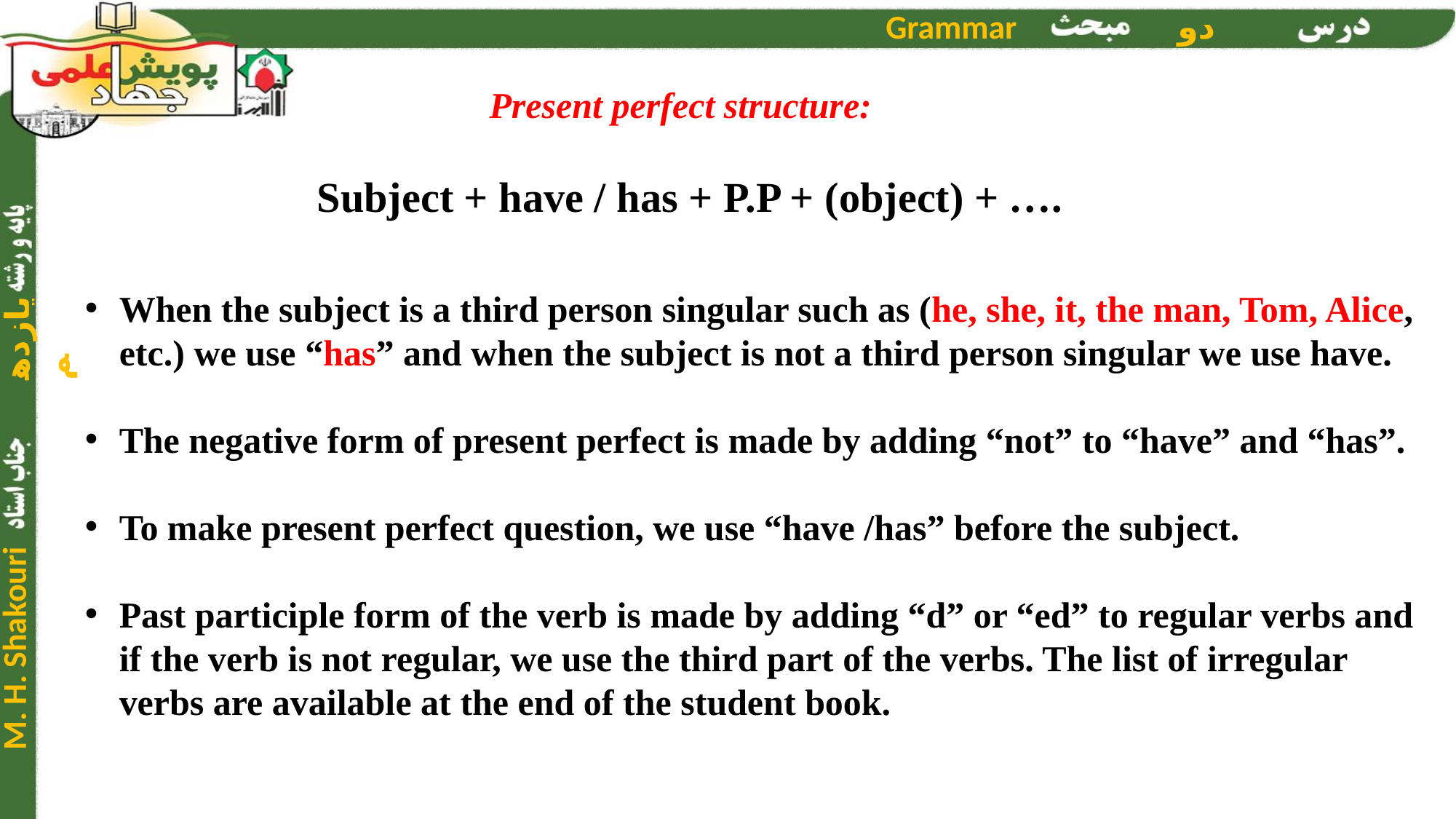

Present perfect structure:
Subject + have / has + P.P + (object) + ….
When the subject is a third person singular such as (he, she, it, the man, Tom, Alice, etc.) we use “has” and when the subject is not a third person singular we use have.

The negative form of present perfect is made by adding “not” to “have” and “has”.

To make present perfect question, we use “have /has” before the subject.

Past participle form of the verb is made by adding “d” or “ed” to regular verbs and if the verb is not regular, we use the third part of the verbs. The list of irregular verbs are available at the end of the student book.